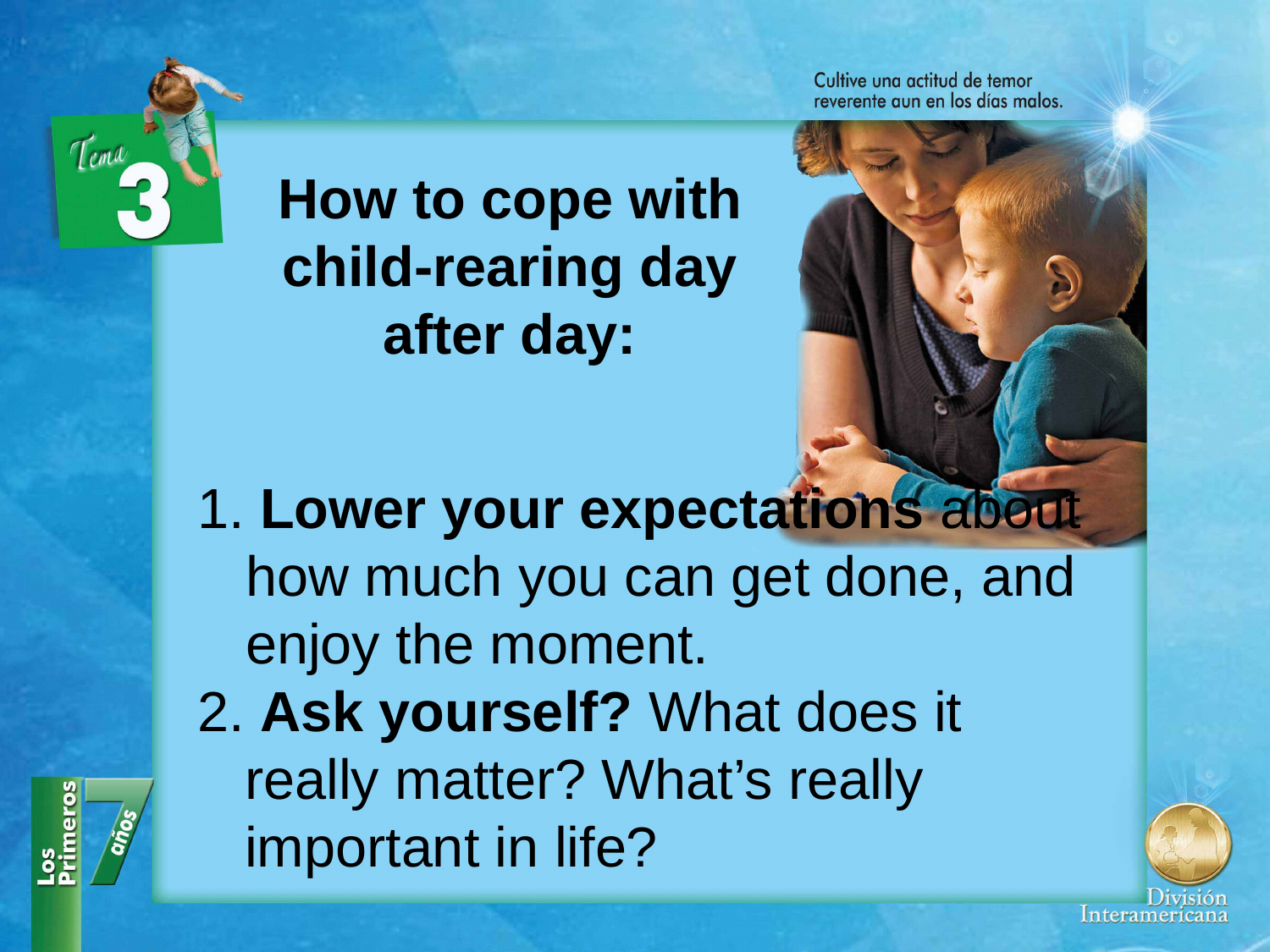

How to cope with child-rearing day after day:

1. Lower your expectations about how much you can get done, and enjoy the moment.
2. Ask yourself? What does it really matter? What’s really important in life?